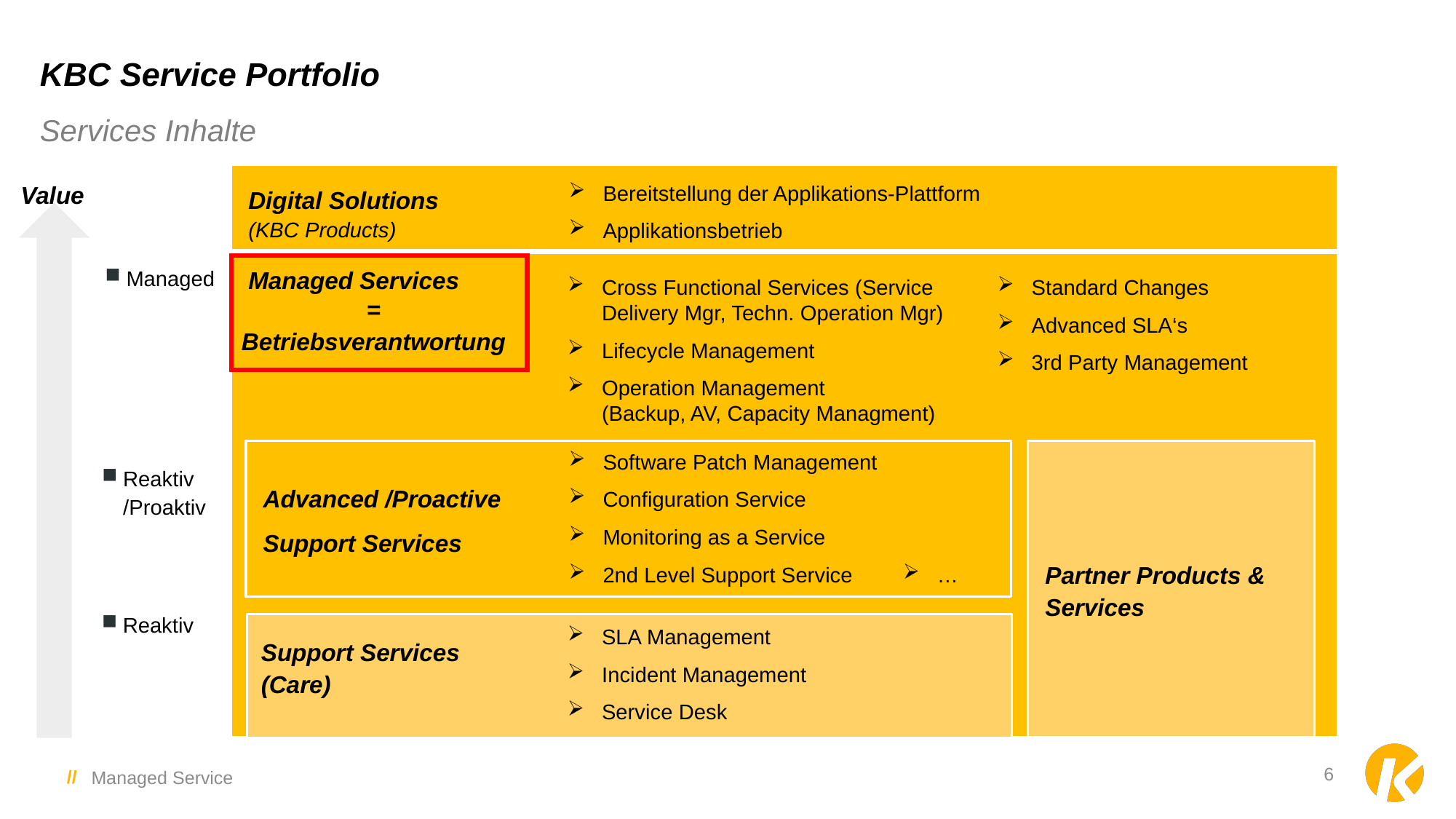

# KBC Service Portfolio
Services Inhalte
Digital Solutions
(KBC Products)
Value

Bereitstellung der Applikations-Plattform
Applikationsbetrieb

Managed Services
Managed
Cross Functional Services (Service Delivery Mgr, Techn. Operation Mgr)
Lifecycle Management
Operation Management
(Backup, AV, Capacity Managment)

Standard Changes
Advanced SLA‘s
3rd Party Management
=
Betriebsverantwortung
Partner Products & Services
Advanced /Proactive
Support Services
Software Patch Management
Configuration Service
Monitoring as a Service
2nd Level Support Service
Reaktiv /Proaktiv
…
Reaktiv

Support Services (Care)
SLA Management
Incident Management
Service Desk
6
Managed Service